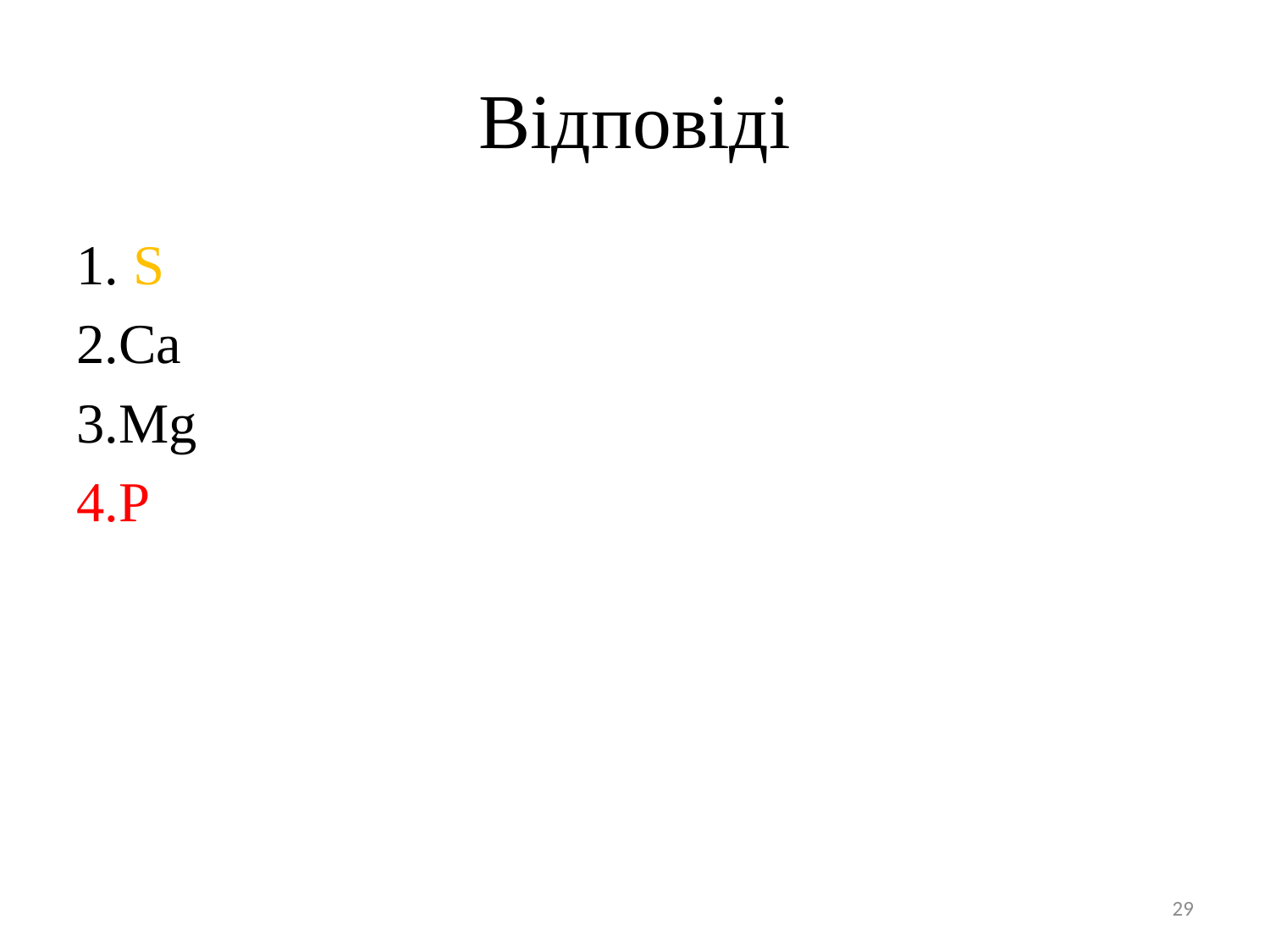

# Відповіді
1. S
2.Ca
3.Mg
4.P

29